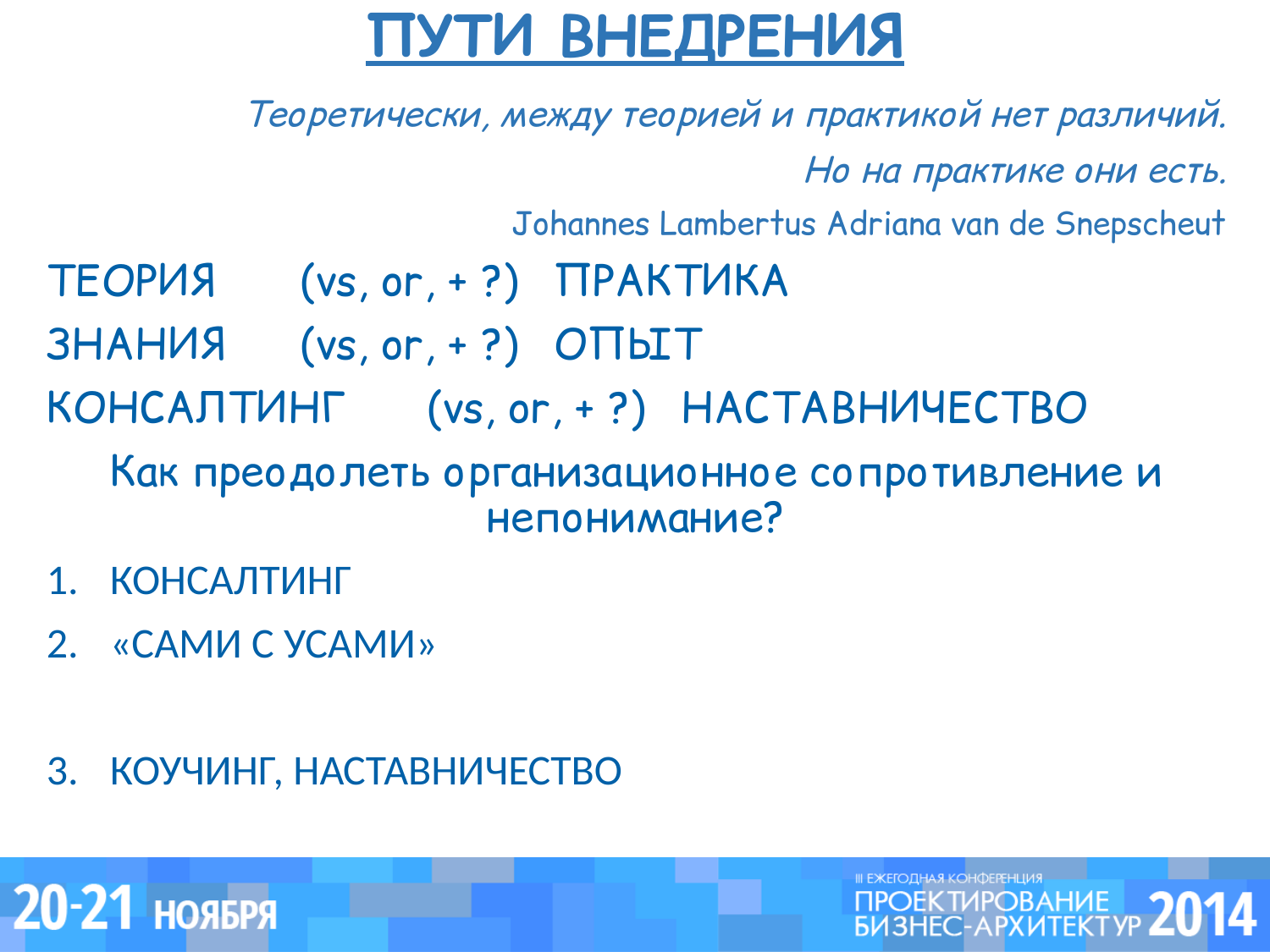

# ПУТИ ВНЕДРЕНИЯ
Теоретически, между теорией и практикой нет различий.
Но на практике они есть.
Johannes Lambertus Adriana van de Snepscheut
ТЕОРИЯ	(vs, or, + ?)	ПРАКТИКА
ЗНАНИЯ	(vs, or, + ?)	ОПЫТ
КОНСАЛТИНГ	(vs, or, + ?)	НАСТАВНИЧЕСТВО
Как преодолеть организационное сопротивление и непонимание?
КОНСАЛТИНГ
«САМИ С УСАМИ»

КОУЧИНГ, НАСТАВНИЧЕСТВО